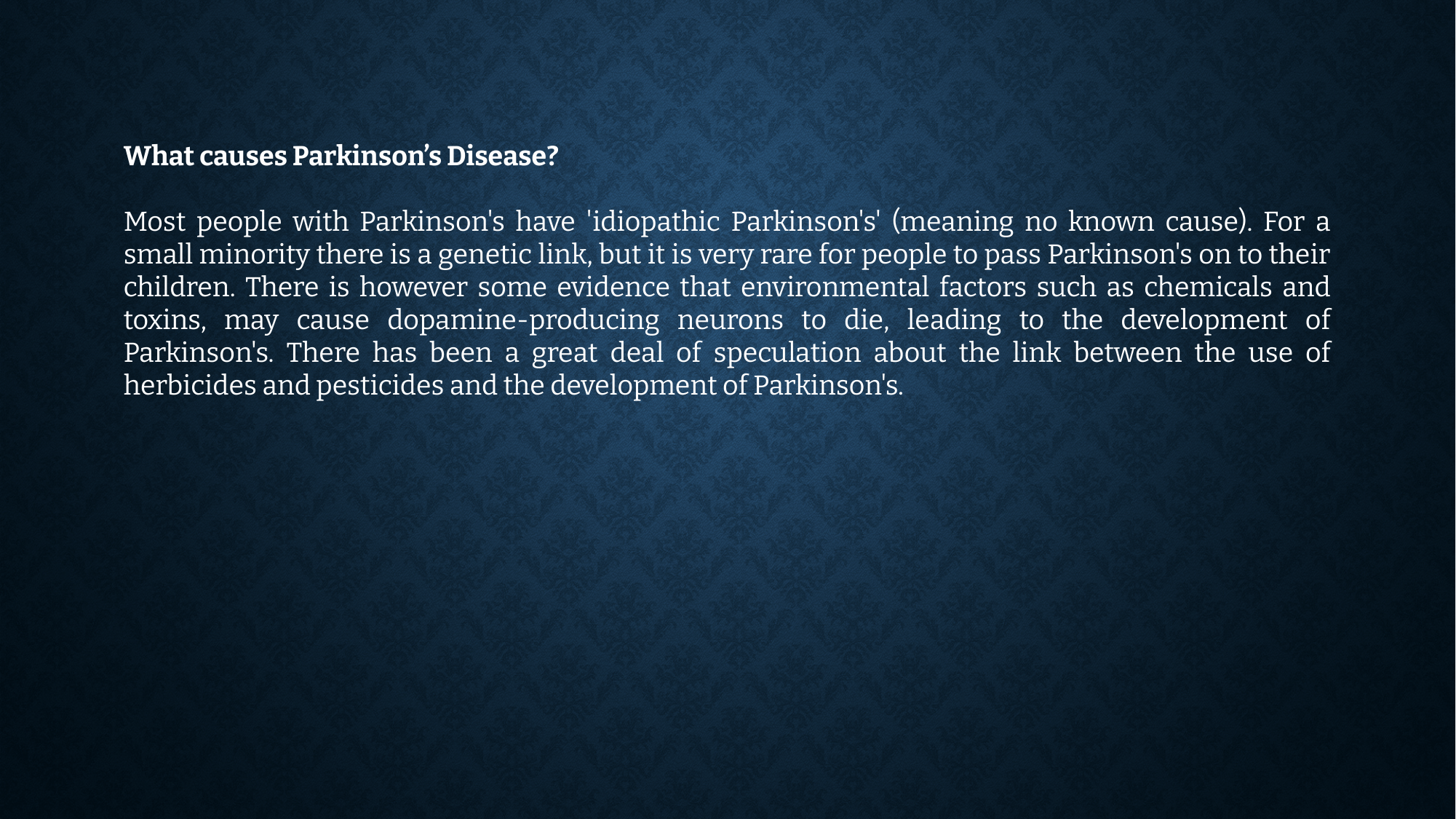

What causes Parkinson’s Disease?

Most people with Parkinson's have 'idiopathic Parkinson's' (meaning no known cause). For a small minority there is a genetic link, but it is very rare for people to pass Parkinson's on to their children. There is however some evidence that environmental factors such as chemicals and toxins, may cause dopamine-producing neurons to die, leading to the development of Parkinson's. There has been a great deal of speculation about the link between the use of herbicides and pesticides and the development of Parkinson's.